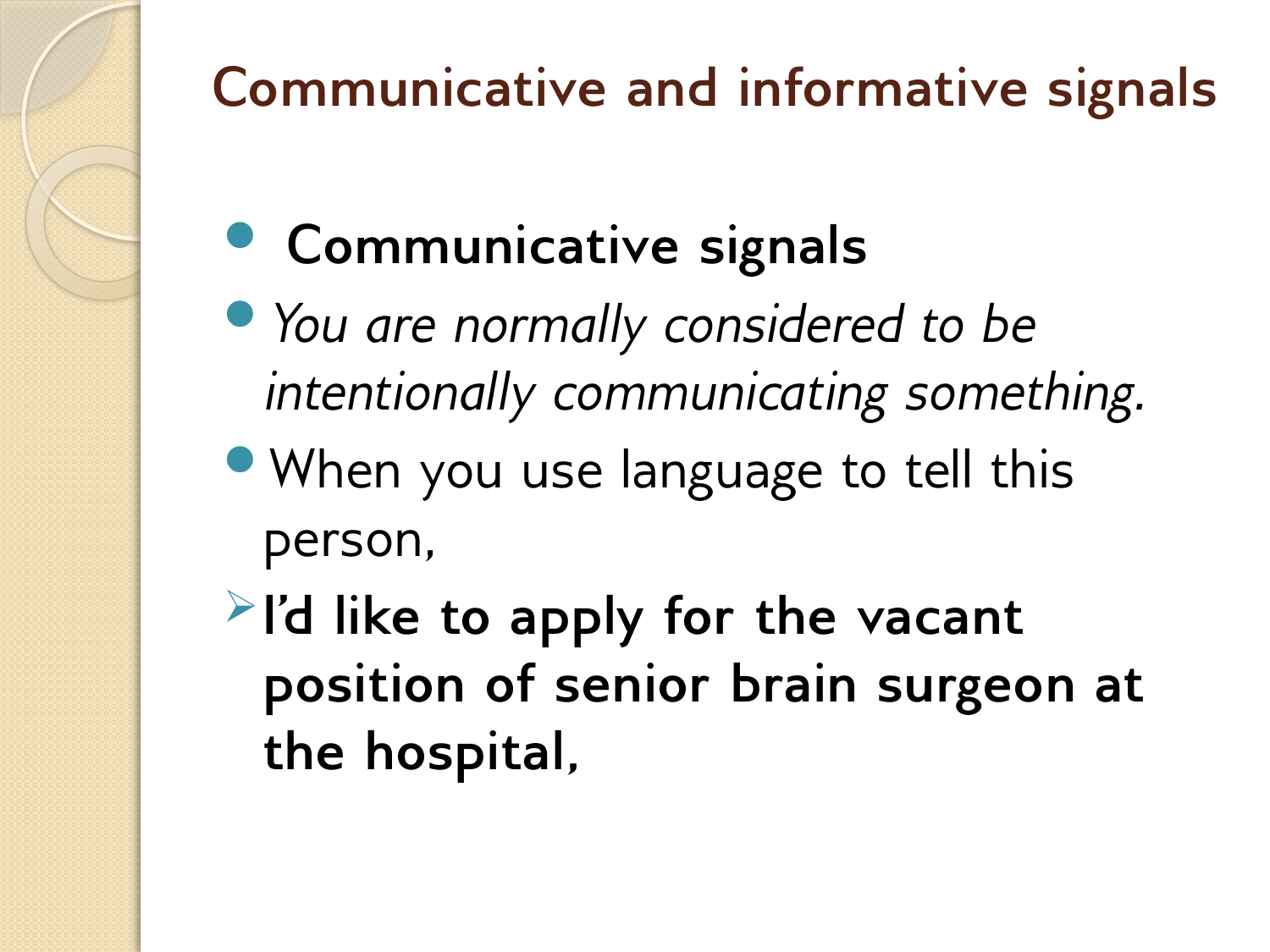

# Communicative and informative signals
 Communicative signals
You are normally considered to be intentionally communicating something.
When you use language to tell this person,
I’d like to apply for the vacant position of senior brain surgeon at the hospital,